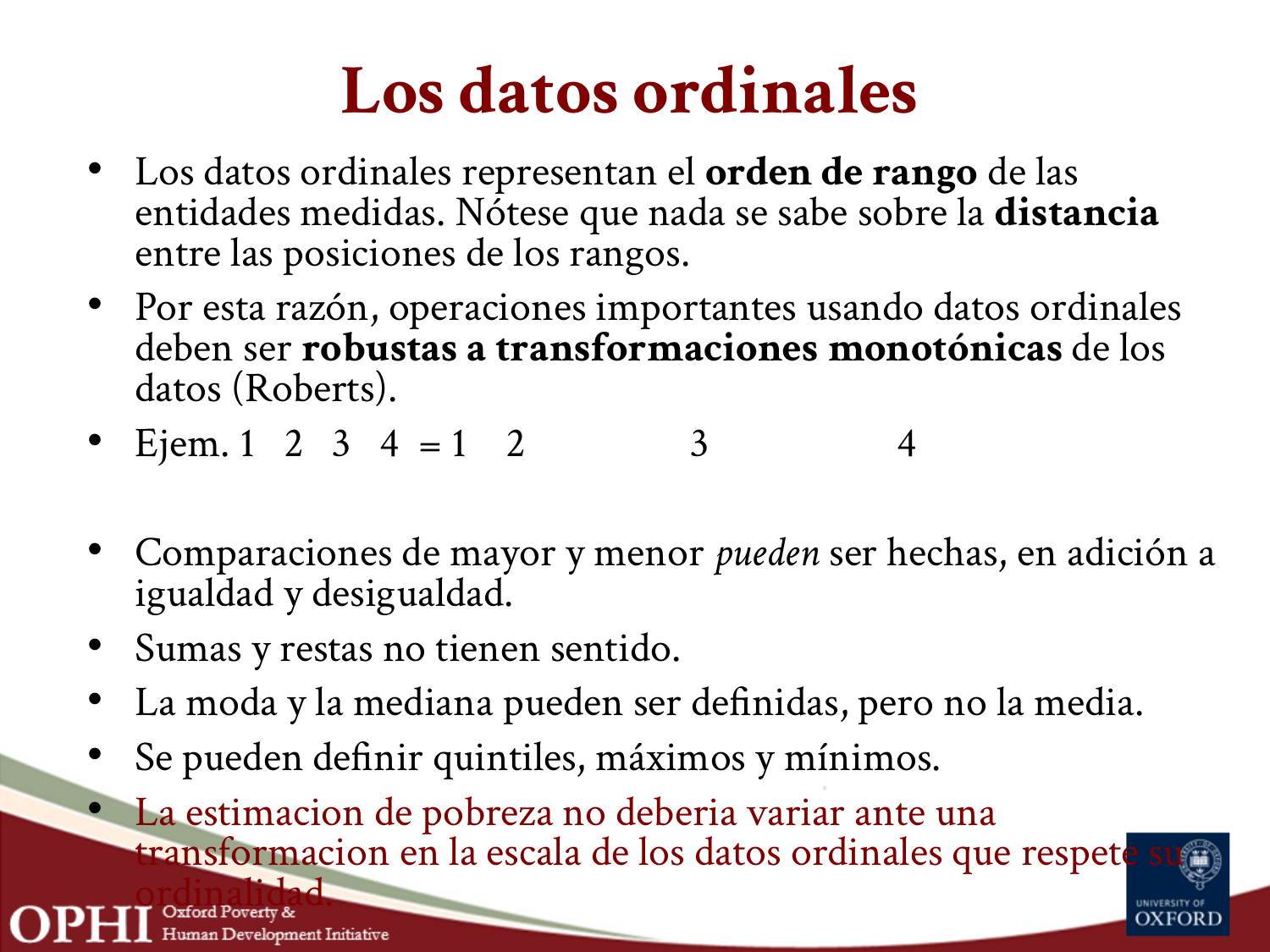

# Los datos ordinales
Los datos ordinales representan el orden de rango de las entidades medidas. Nótese que nada se sabe sobre la distancia entre las posiciones de los rangos.
Por esta razón, operaciones importantes usando datos ordinales deben ser robustas a transformaciones monotónicas de los datos (Roberts).
Ejem. 1   2   3   4  = 1    2	     3		4

Comparaciones de mayor y menor pueden ser hechas, en adición a igualdad y desigualdad.
Sumas y restas no tienen sentido.
La moda y la mediana pueden ser definidas, pero no la media.
Se pueden definir quintiles, máximos y mínimos.
La estimacion de pobreza no deberia variar ante una transformacion en la escala de los datos ordinales que respete su ordinalidad.